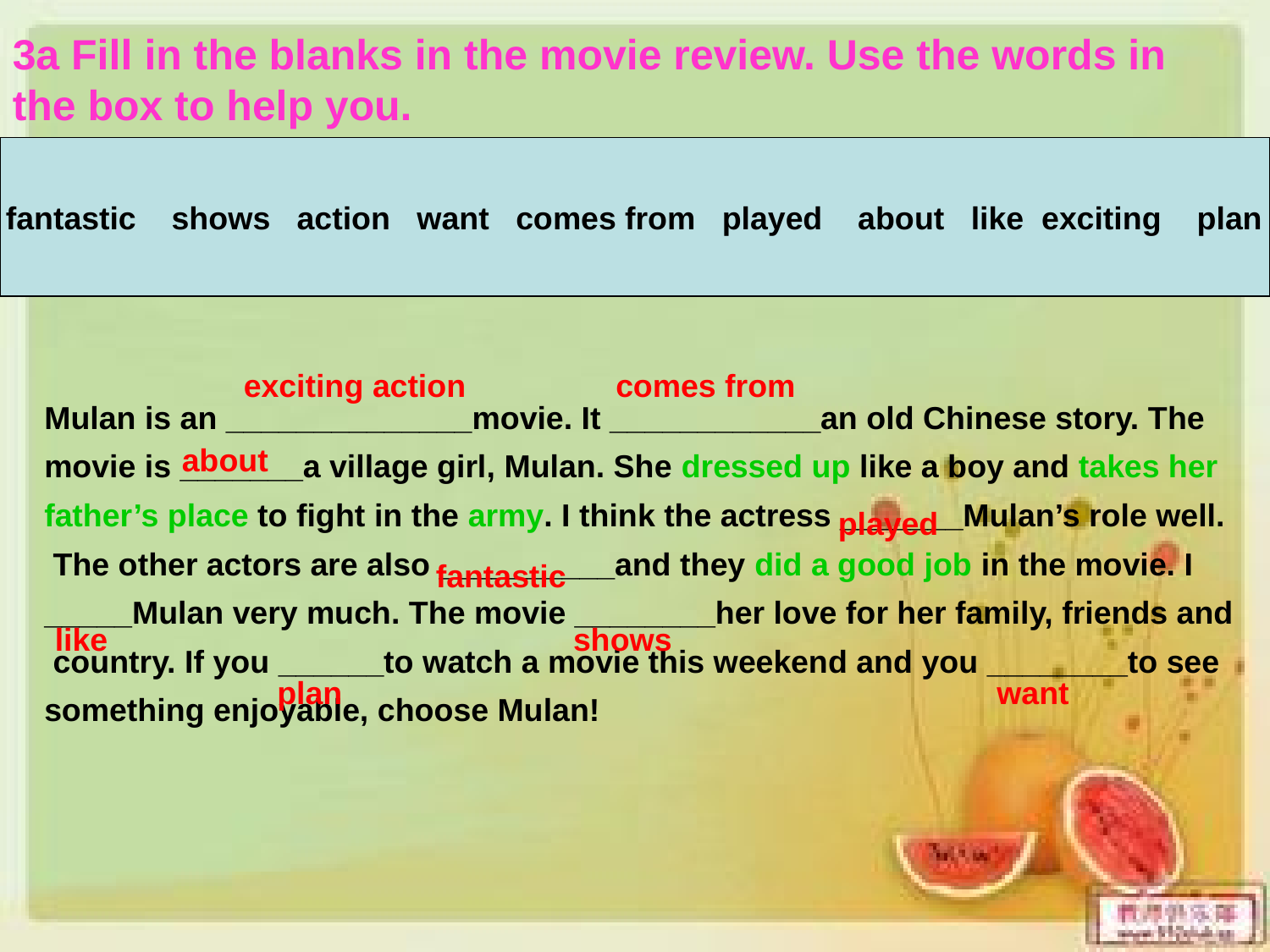

3a Fill in the blanks in the movie review. Use the words in the box to help you.
fantastic    shows   action   want   comes from   played    about   like  exciting    plan
 exciting action
comes from

Mulan is an ______________movie. It ____________an old Chinese story. The
movie is _______a village girl, Mulan. She dressed up like a boy and takes her
father’s place to fight in the army. I think the actress _______Mulan’s role well.
 The other actors are also __________and they did a good job in the movie. I
_____Mulan very much. The movie ________her love for her family, friends and
 country. If you ______to watch a movie this weekend and you ________to see
something enjoyable, choose Mulan!
about
played
fantastic
like
shows
plan
want